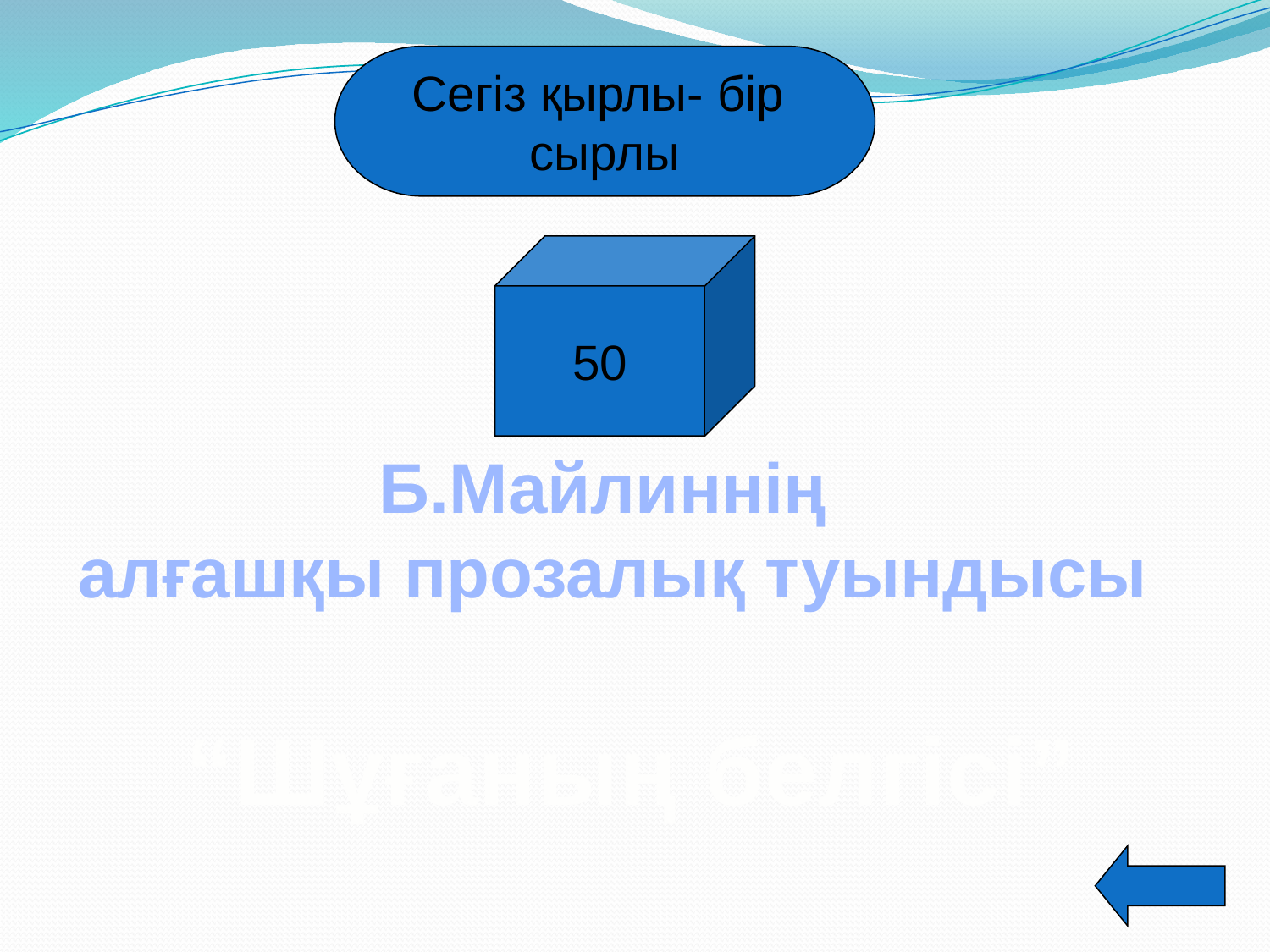

Сегіз қырлы- бір
сырлы
50
Б.Майлиннің
алғашқы прозалық туындысы

“Шұғаның белгісі”